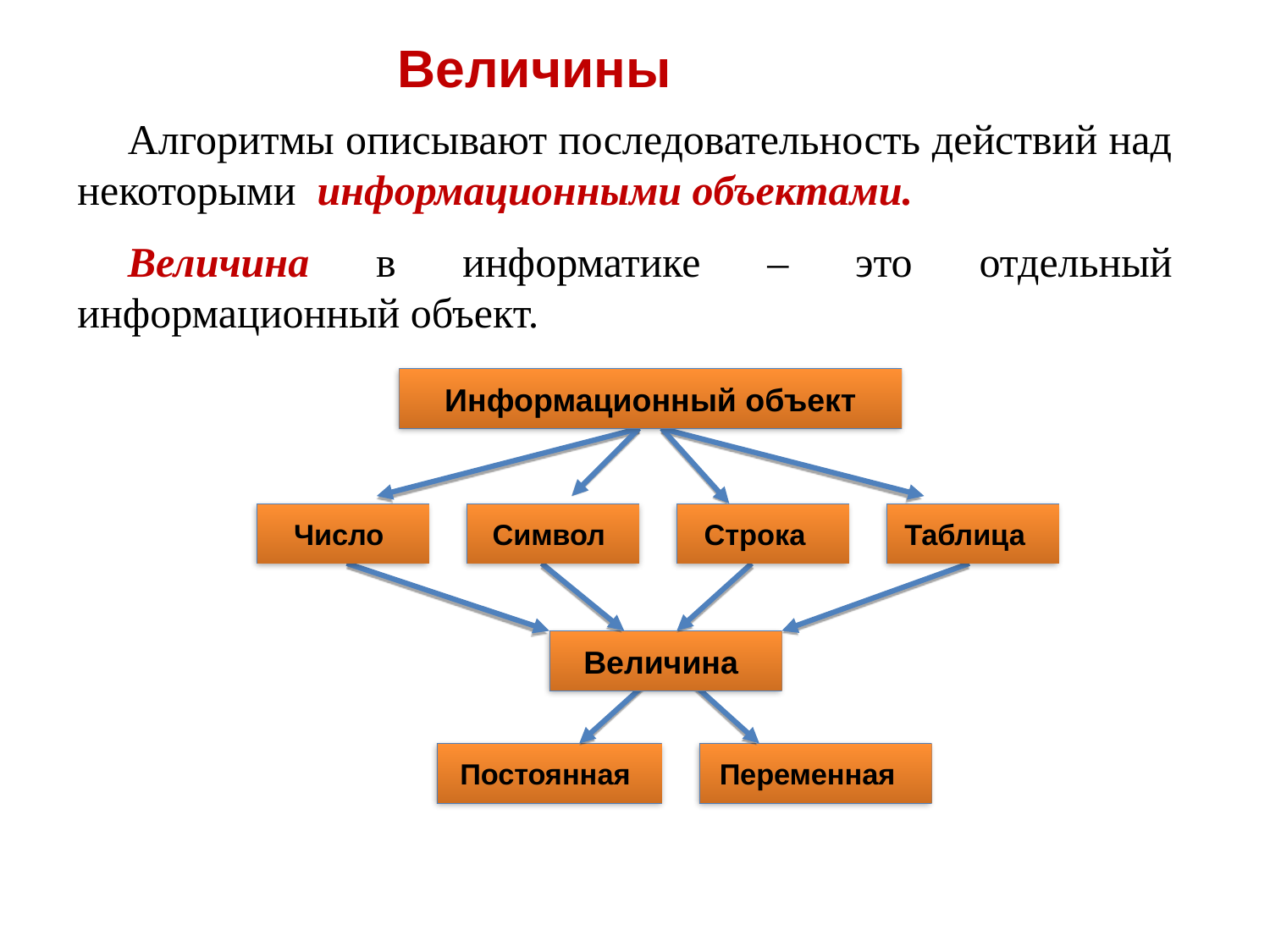

Величины
Алгоритмы описывают последовательность действий над некоторыми  информационными объектами.
Величина в информатике – это отдельный информационный объект.

Информационный объект

Число
Символ
Строка
Таблица

Величина

Постоянная
Переменная